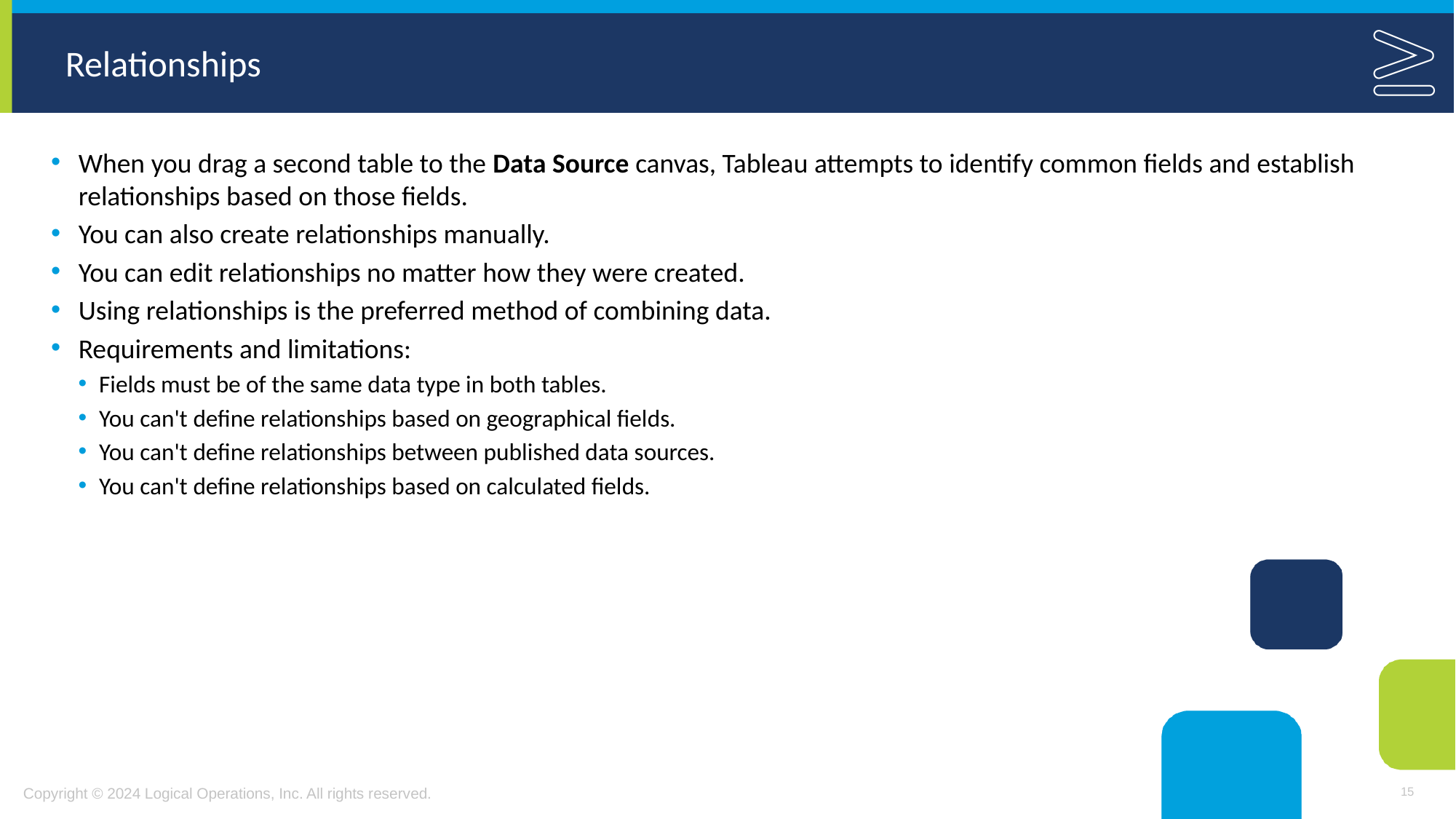

# Relationships
When you drag a second table to the Data Source canvas, Tableau attempts to identify common fields and establish relationships based on those fields.
You can also create relationships manually.
You can edit relationships no matter how they were created.
Using relationships is the preferred method of combining data.
Requirements and limitations:
Fields must be of the same data type in both tables.
You can't define relationships based on geographical fields.
You can't define relationships between published data sources.
You can't define relationships based on calculated fields.
15